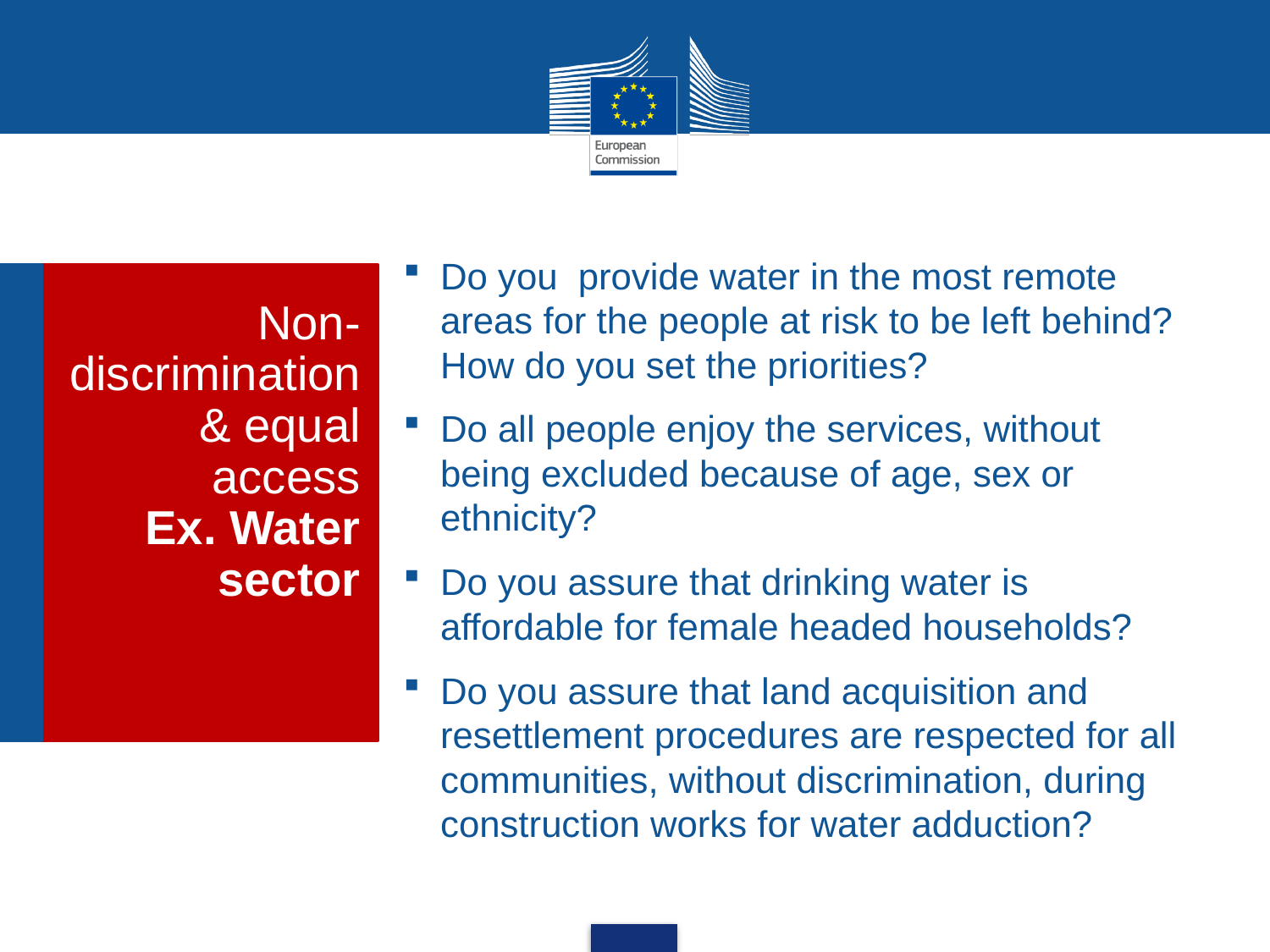

Do you  provide water in the most remote areas for the people at risk to be left behind? How do you set the priorities?
Do all people enjoy the services, without being excluded because of age, sex or ethnicity?
Do you assure that drinking water is affordable for female headed households?
Do you assure that land acquisition and resettlement procedures are respected for all communities, without discrimination, during construction works for water adduction?

Non-discrimination & equal access
Ex. Water sector